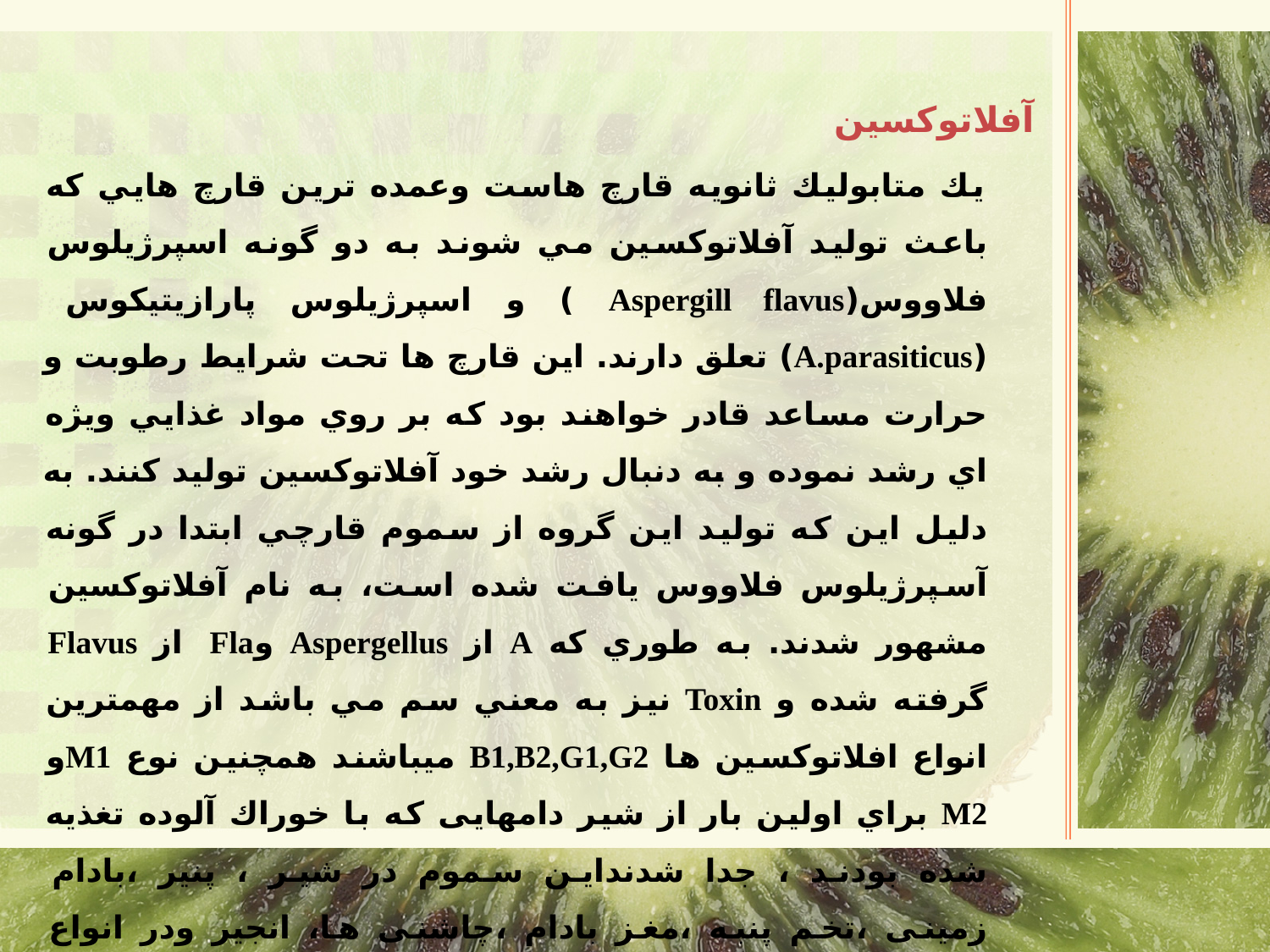

آفلاتوكسين
يك متابوليك ثانويه قارچ هاست وعمده ترين قارچ هايي كه باعث توليد آفلاتوكسين مي شوند به دو گونه اسپرژيلوس فلاووس(Aspergill flavus ) و اسپرژيلوس پارازيتيكوس (A.parasiticus) تعلق دارند. اين قارچ ها تحت شرايط رطوبت و حرارت مساعد قادر خواهند بود كه بر روي مواد غذايي وي‍ژه اي رشد نموده و به دنبال رشد خود آفلاتوكسين توليد كنند. به دليل اين كه توليد اين گروه از سموم قارچي ابتدا در گونه آسپرژيلوس فلاووس يافت شده است، به نام آفلاتوكسين مشهور شدند. به طوري كه A از Aspergellus وFla  از Flavus گرفته شده و Toxin نيز به معني سم مي باشد از مهمترین انواع افلاتوکسین ها B1,B2,G1,G2 میباشند همچنین نوع M1و M2 براي اولين بار از شير دامهایی كه با خوراك آلوده تغذيه شده بودند ، جدا شدنداین سموم در شیر ، پنیر ،بادام زمینی ،تخم پنبه ،مغز بادام ،چاشنی ها، انجیر ودر انواع مختلف خوراکهای انسانی ودامی یافت شده وقابل اندازه گیری است گاهی تخم مرغ ومحصولات گوشتی به علت استفاده از خوراک آلوده ،آلودگی به افلاتوکسین را نشان می دهند .